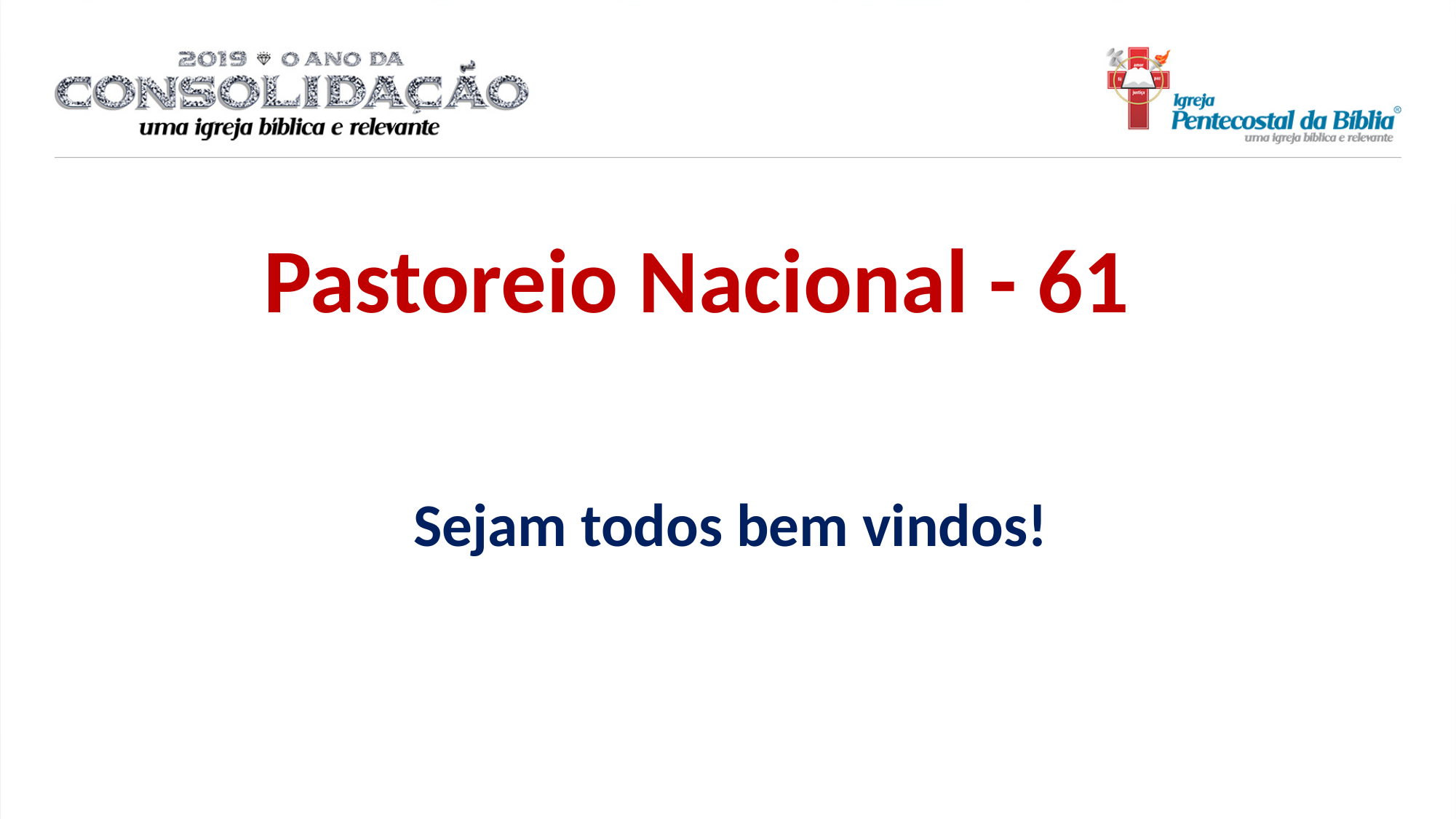

# Pastoreio Nacional - 61

Sejam todos bem vindos!